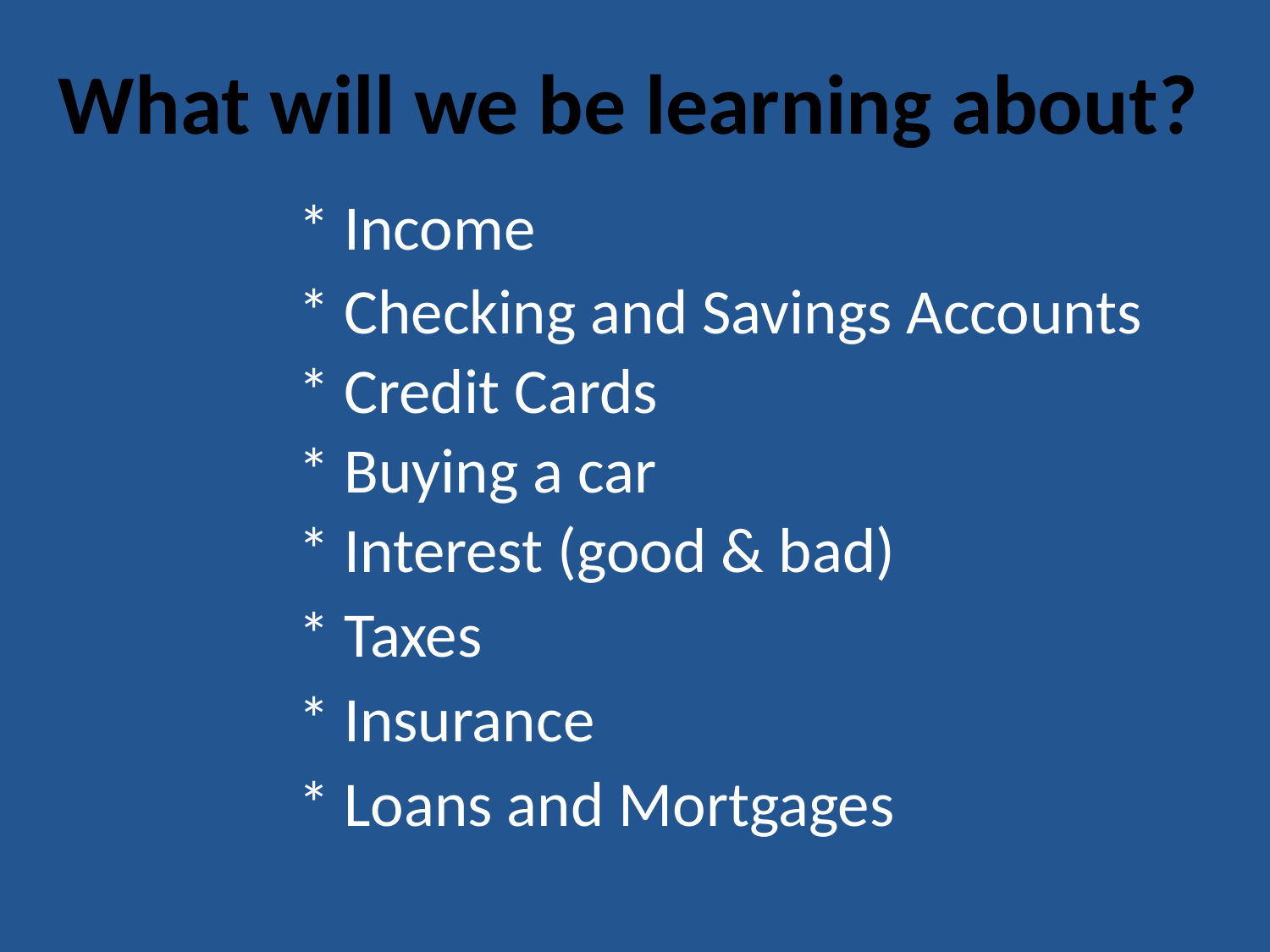

What will we be learning about?
* Income
* Checking and Savings Accounts
* Credit Cards
* Buying a car
* Interest (good & bad)
* Taxes
* Insurance
* Loans and Mortgages